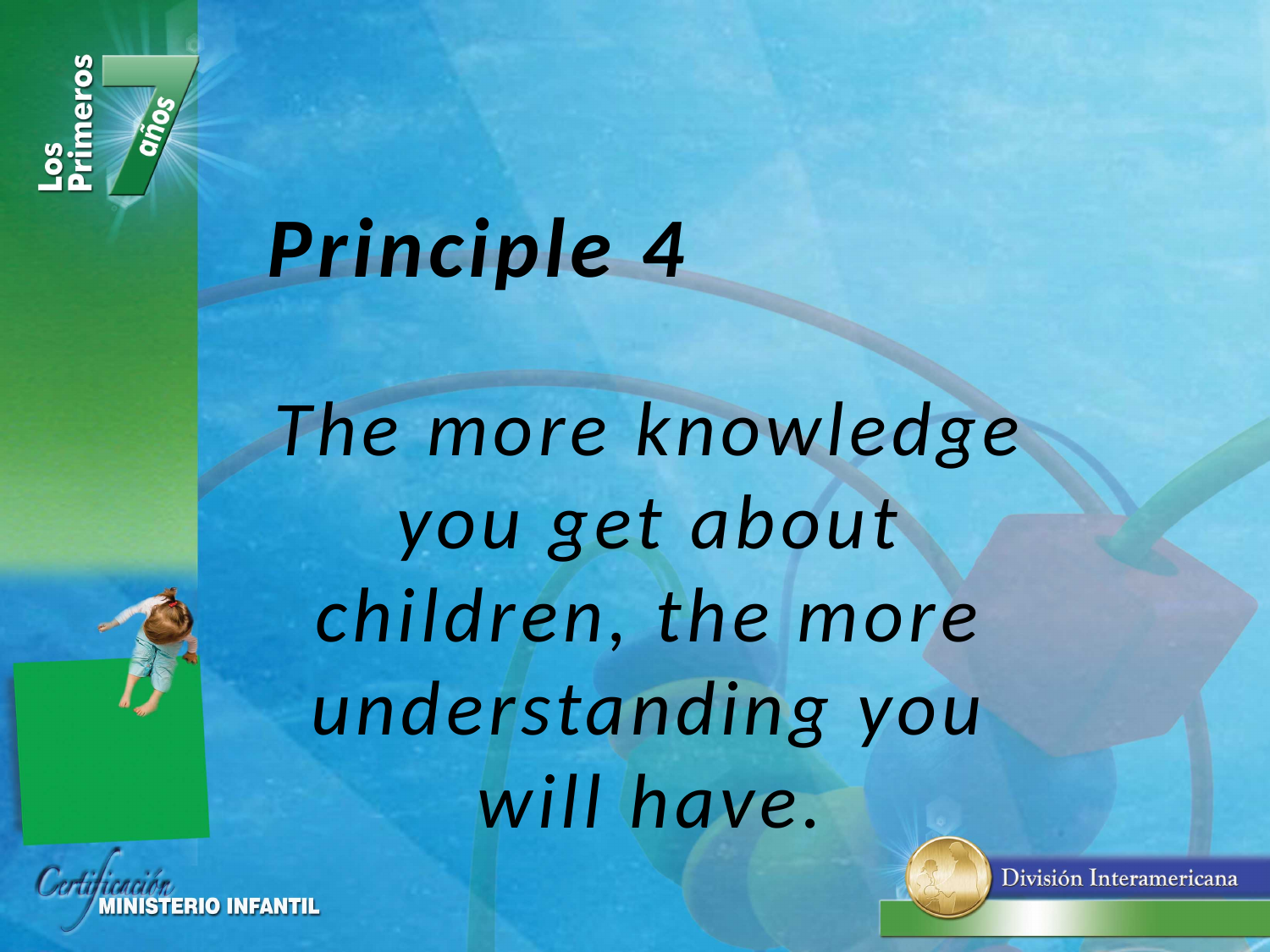

Principle 4

The more knowledge you get about children, the more understanding you will have.